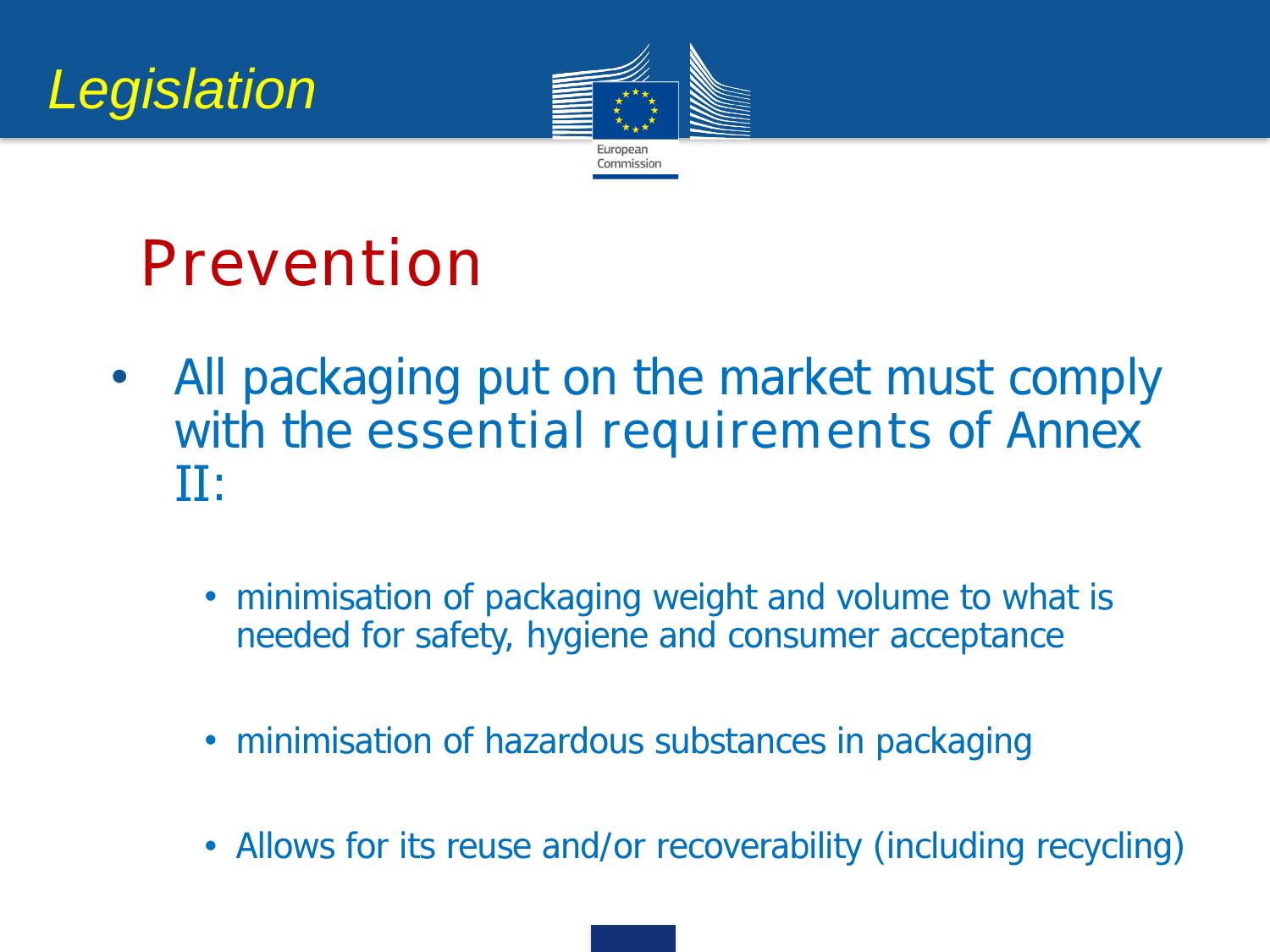

Legislation

Prevention

All packaging put on the market must comply with the essential requirements of Annex II:

minimisation of packaging weight and volume to what is  needed for safety, hygiene and consumer acceptance

minimisation of hazardous substances in packaging

Allows for its reuse and/or recoverability (including recycling)

#